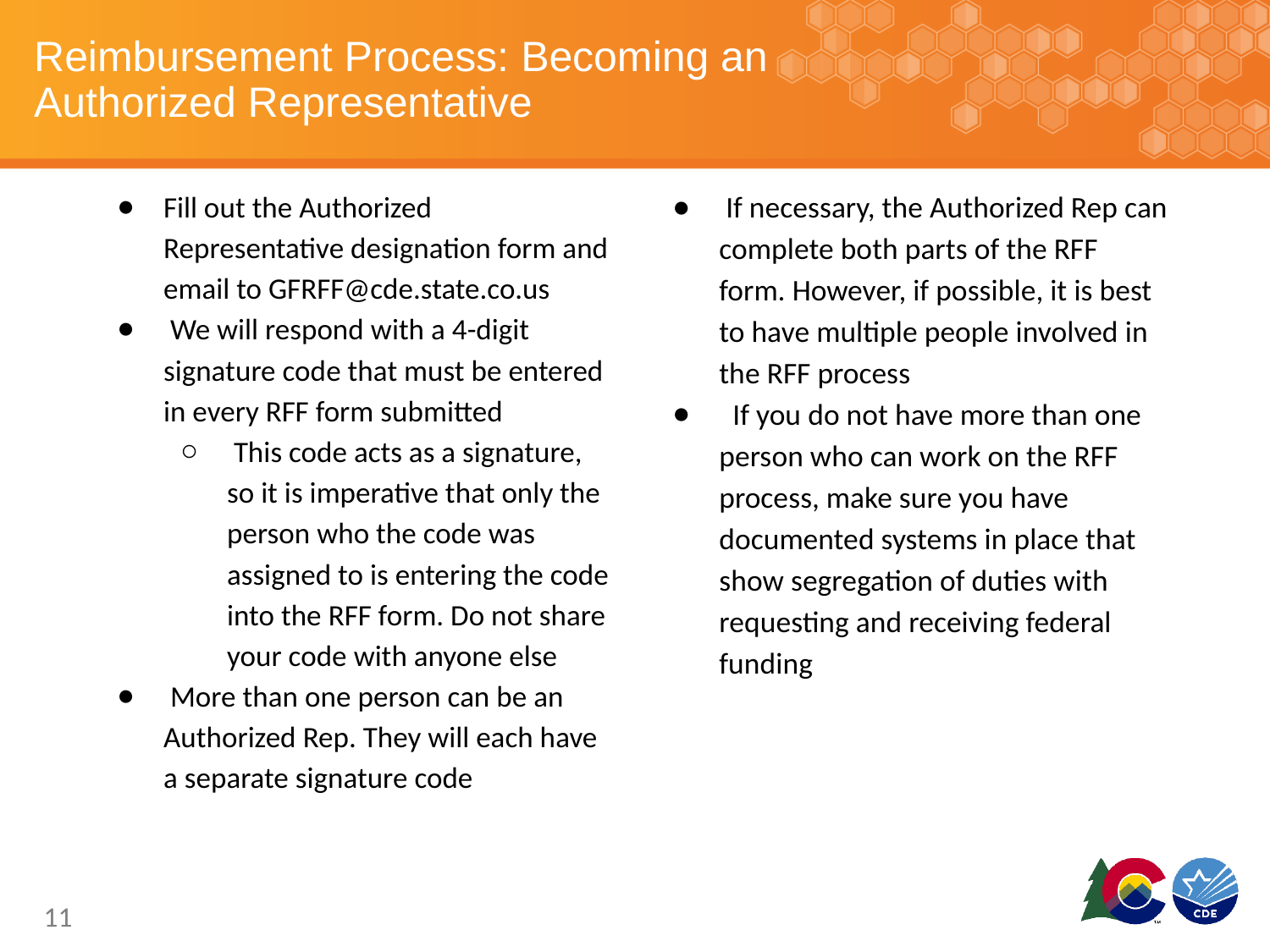

# Reimbursement Process: Becoming an Authorized Representative
Fill out the Authorized Representative designation form and email to GFRFF@cde.state.co.us
 We will respond with a 4-digit signature code that must be entered in every RFF form submitted
 This code acts as a signature, so it is imperative that only the person who the code was assigned to is entering the code into the RFF form. Do not share your code with anyone else
 More than one person can be an Authorized Rep. They will each have a separate signature code

 If necessary, the Authorized Rep can complete both parts of the RFF form. However, if possible, it is best to have multiple people involved in the RFF process
  If you do not have more than one person who can work on the RFF process, make sure you have documented systems in place that show segregation of duties with requesting and receiving federal funding

11